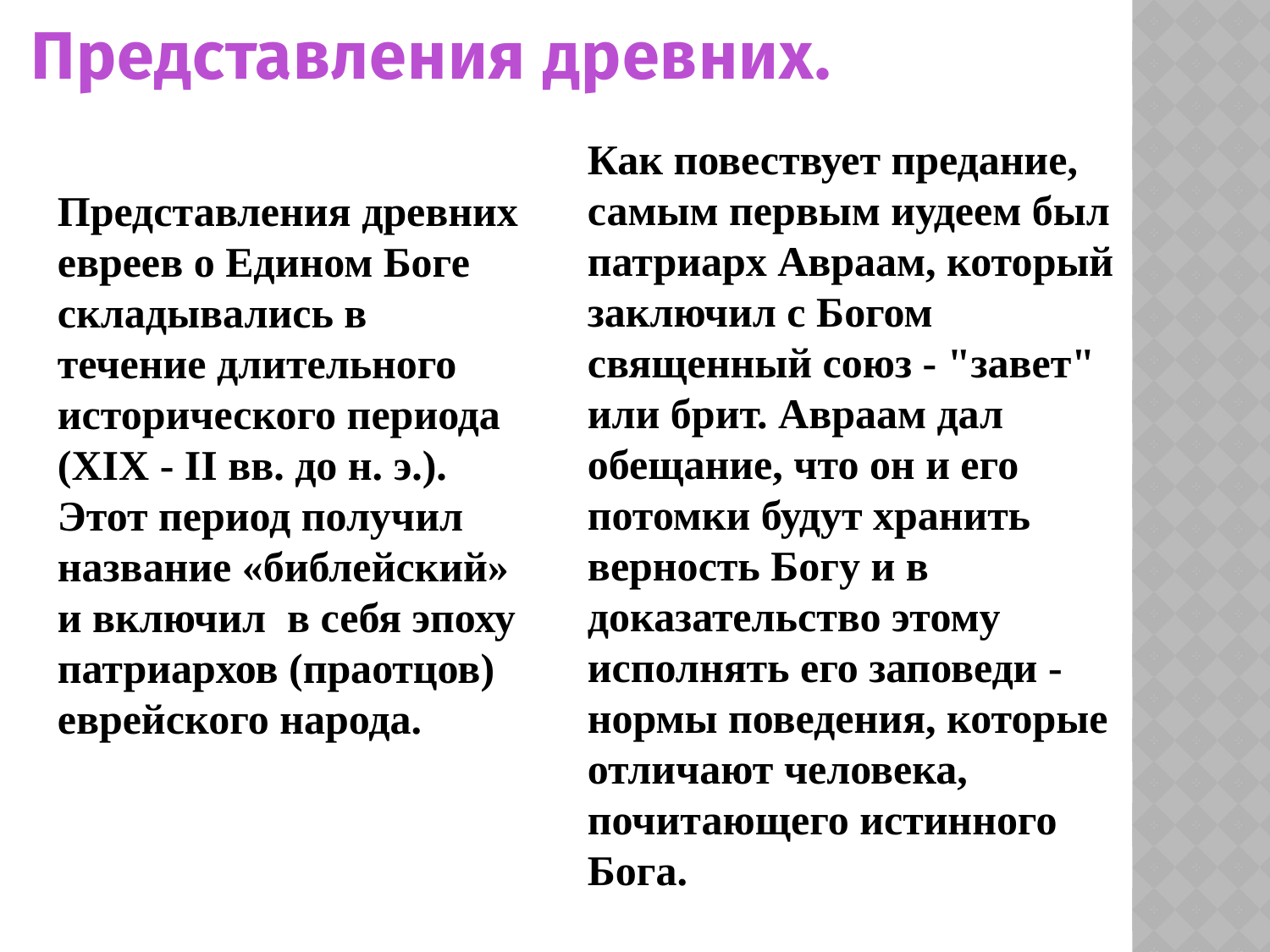

# Представления древних.
Как повествует предание, самым первым иудеем был патриарх Авраам, который заключил с Богом священный союз - "завет" или брит. Авраам дал обещание, что он и его потомки будут хранить верность Богу и в доказательство этому исполнять его заповеди - нормы поведения, которые отличают человека, почитающего истинного Бога.

Представления древних евреев о Едином Боге складывались в течение длительного исторического периода (ХIХ - II вв. до н. э.). Этот период получил название «библейский» и включил  в себя эпоху патриархов (праотцов) еврейского народа.